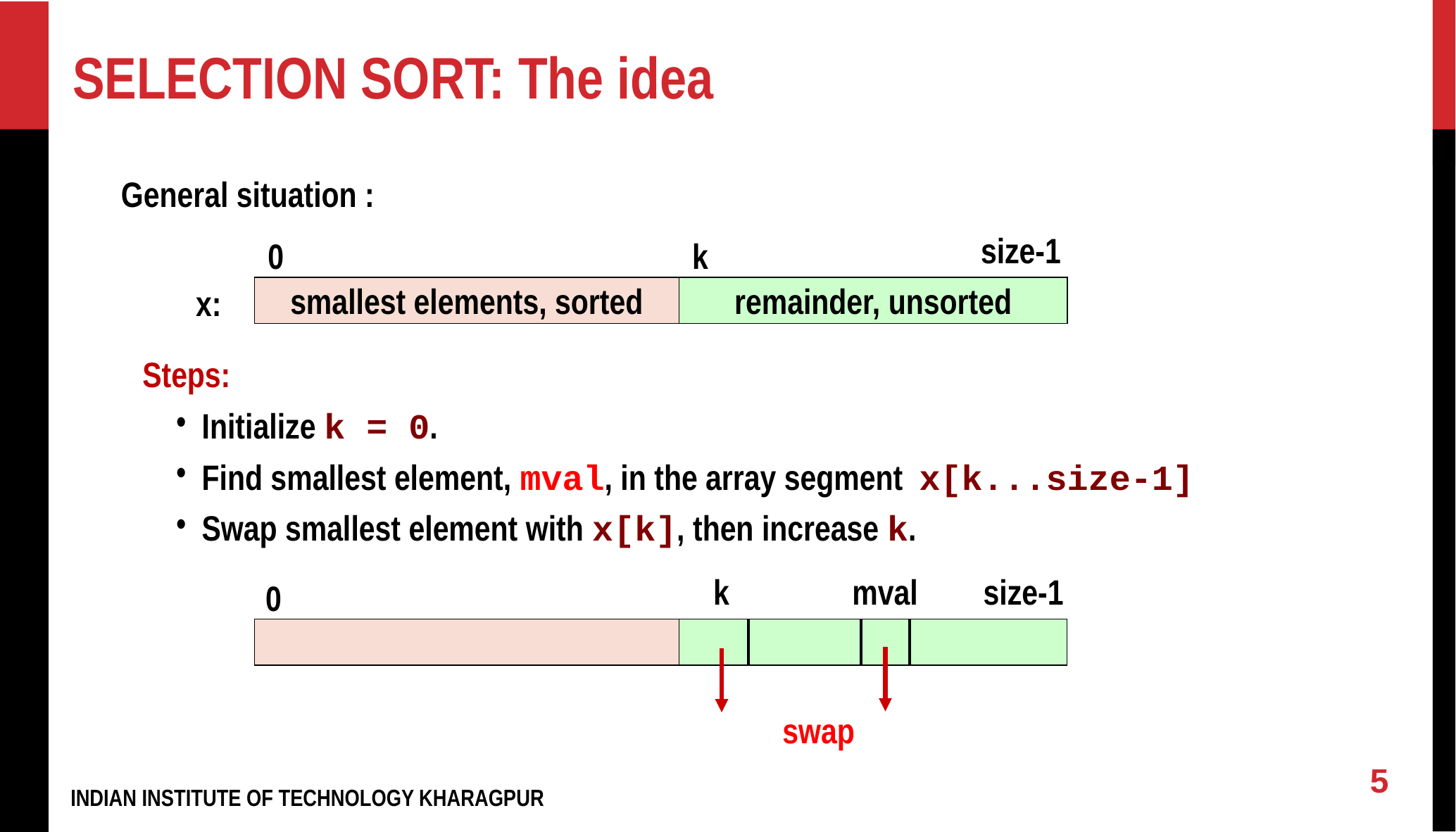

# SELECTION SORT: The idea
General situation :
size-1
0
k
x:
smallest elements, sorted
remainder, unsorted
 Steps:
 Initialize k = 0.
 Find smallest element, mval, in the array segment  x[k...size-1]
 Swap smallest element with x[k], then increase k.
k
mval
size-1
0

swap
5
INDIAN INSTITUTE OF TECHNOLOGY KHARAGPUR